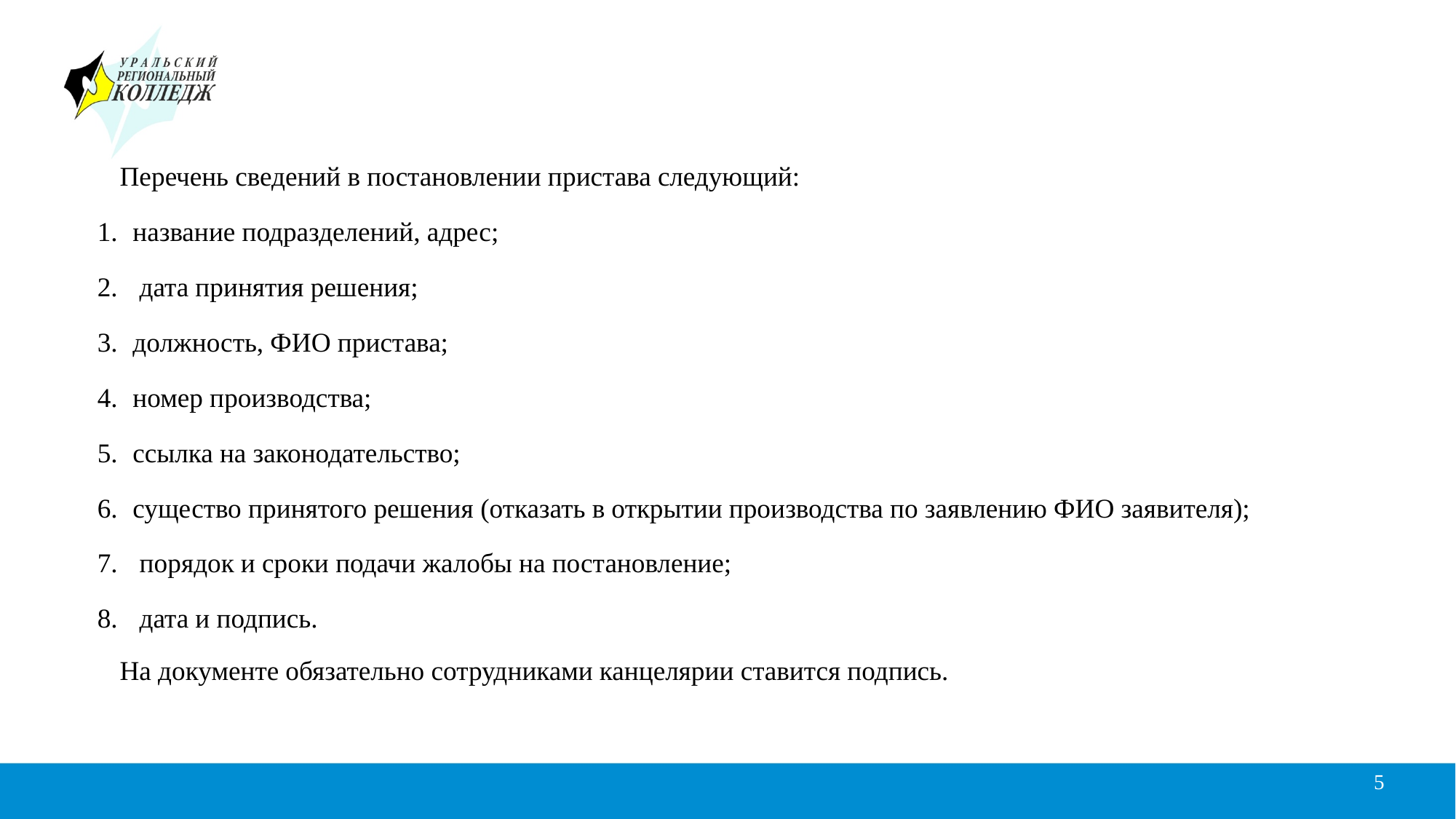

Перечень сведений в постановлении пристава следующий:
название подразделений, адрес;
 дата принятия решения;
должность, ФИО пристава;
номер производства;
ссылка на законодательство;
существо принятого решения (отказать в открытии производства по заявлению ФИО заявителя);
 порядок и сроки подачи жалобы на постановление;
 дата и подпись.
На документе обязательно сотрудниками канцелярии ставится подпись.

5